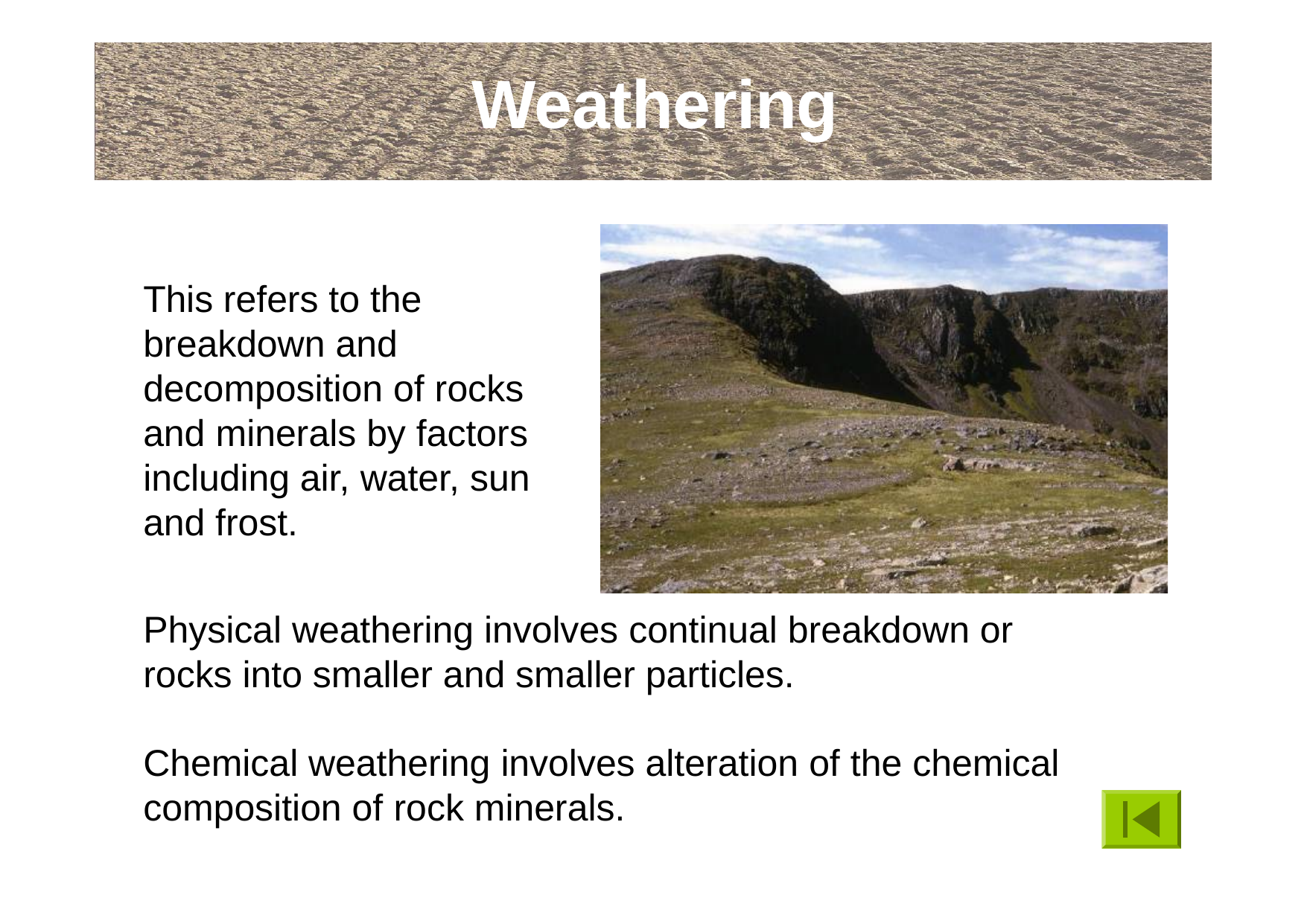

# Weathering

This refers to the breakdown and decomposition of rocks and minerals by factors including air, water, sun and frost.

Physical weathering involves continual breakdown or rocks into smaller and smaller particles.

Chemical weathering involves alteration of the chemical composition of rock minerals.